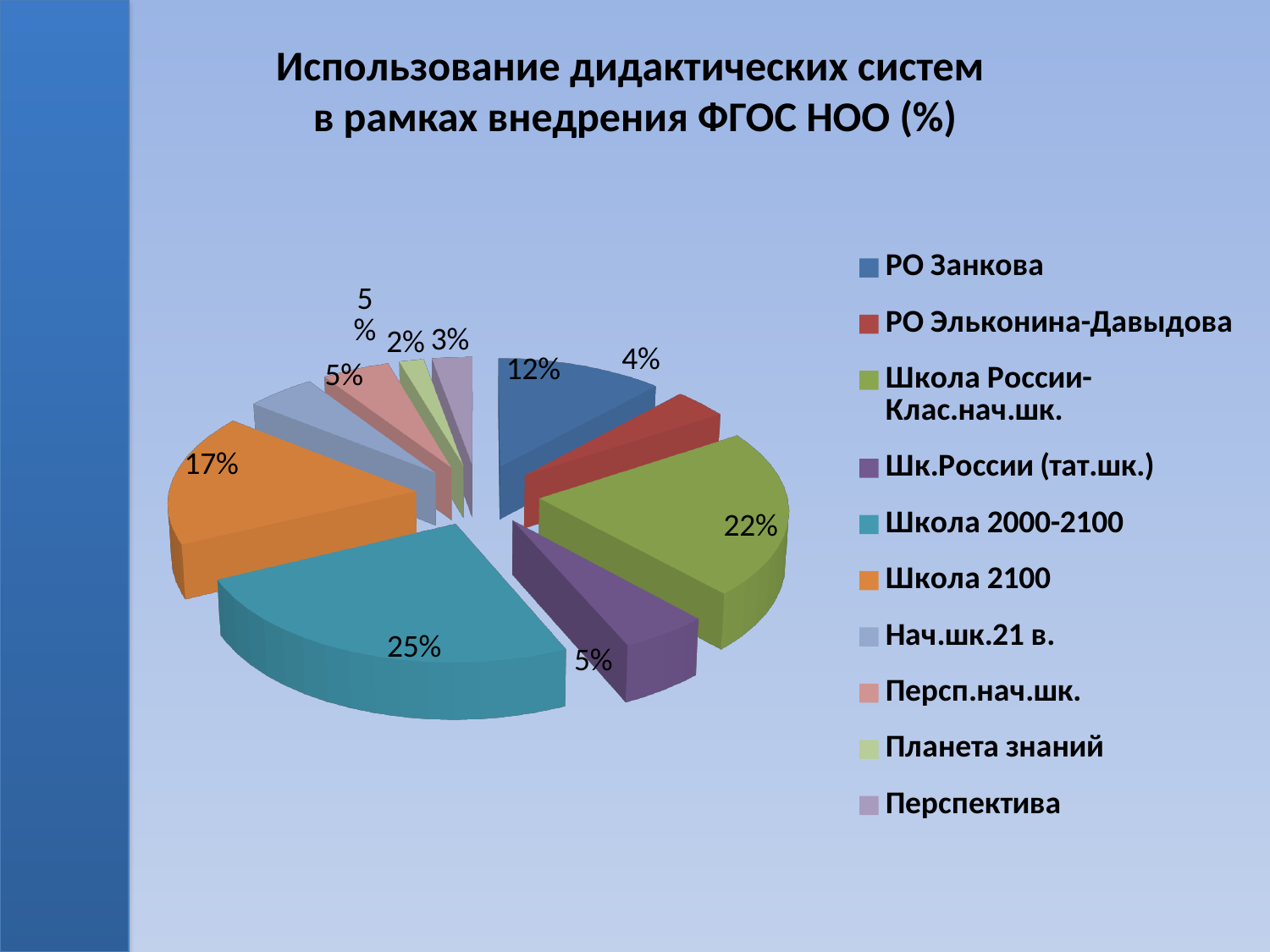

# Использование дидактических систем в рамках внедрения ФГОС НОО (%)

[unsupported chart]